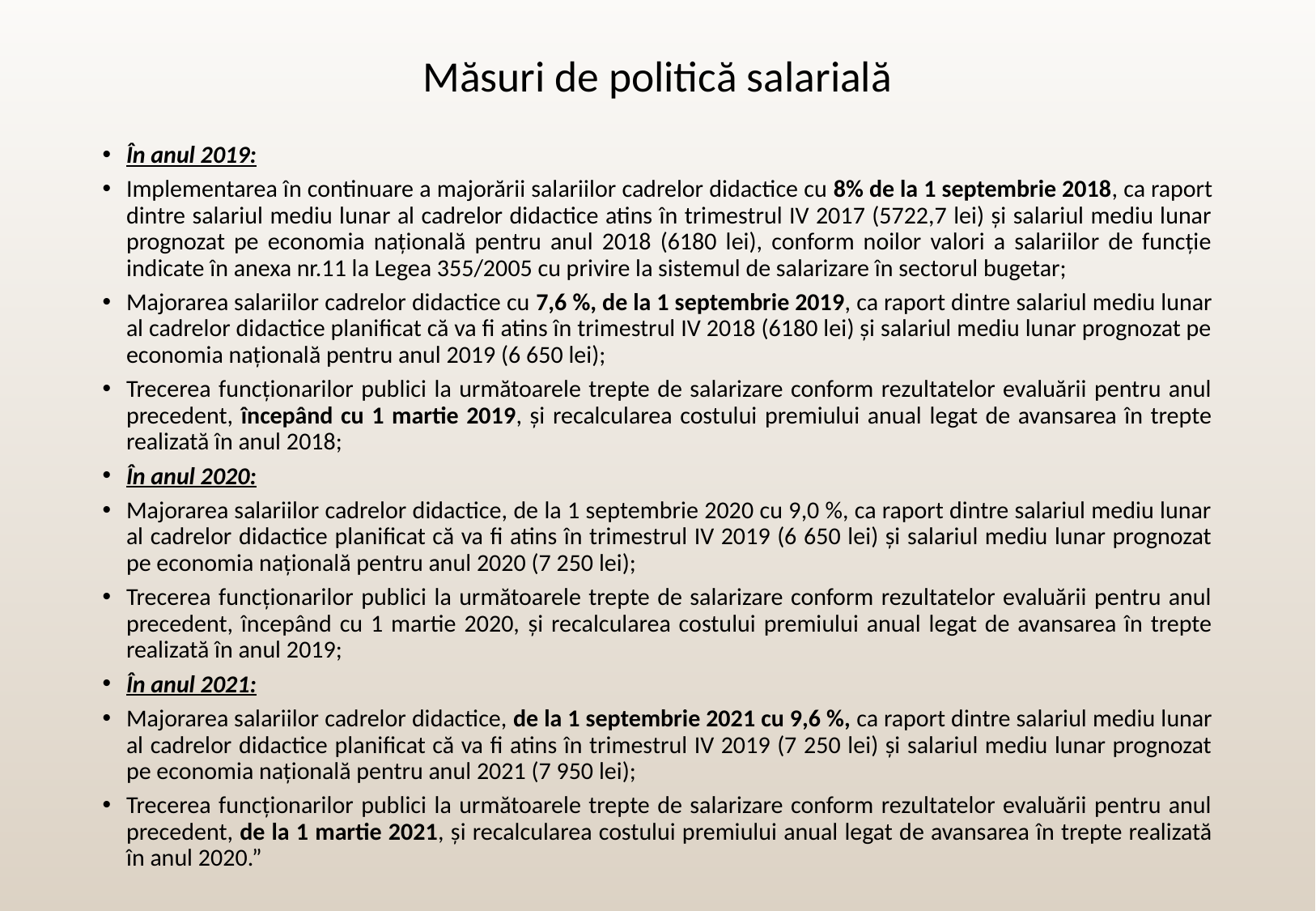

# Măsuri de politică salarială
În anul 2019:
Implementarea în continuare a majorării salariilor cadrelor didactice cu 8% de la 1 septembrie 2018, ca raport dintre salariul mediu lunar al cadrelor didactice atins în trimestrul IV 2017 (5722,7 lei) şi salariul mediu lunar prognozat pe economia națională pentru anul 2018 (6180 lei), conform noilor valori a salariilor de funcție indicate în anexa nr.11 la Legea 355/2005 cu privire la sistemul de salarizare în sectorul bugetar;
Majorarea salariilor cadrelor didactice cu 7,6 %, de la 1 septembrie 2019, ca raport dintre salariul mediu lunar al cadrelor didactice planificat că va fi atins în trimestrul IV 2018 (6180 lei) şi salariul mediu lunar prognozat pe economia națională pentru anul 2019 (6 650 lei);
Trecerea funcționarilor publici la următoarele trepte de salarizare conform rezultatelor evaluării pentru anul precedent, începând cu 1 martie 2019, și recalcularea costului premiului anual legat de avansarea în trepte realizată în anul 2018;
În anul 2020:
Majorarea salariilor cadrelor didactice, de la 1 septembrie 2020 cu 9,0 %, ca raport dintre salariul mediu lunar al cadrelor didactice planificat că va fi atins în trimestrul IV 2019 (6 650 lei) şi salariul mediu lunar prognozat pe economia națională pentru anul 2020 (7 250 lei);
Trecerea funcționarilor publici la următoarele trepte de salarizare conform rezultatelor evaluării pentru anul precedent, începând cu 1 martie 2020, și recalcularea costului premiului anual legat de avansarea în trepte realizată în anul 2019;
În anul 2021:
Majorarea salariilor cadrelor didactice, de la 1 septembrie 2021 cu 9,6 %, ca raport dintre salariul mediu lunar al cadrelor didactice planificat că va fi atins în trimestrul IV 2019 (7 250 lei) şi salariul mediu lunar prognozat pe economia națională pentru anul 2021 (7 950 lei);
Trecerea funcționarilor publici la următoarele trepte de salarizare conform rezultatelor evaluării pentru anul precedent, de la 1 martie 2021, și recalcularea costului premiului anual legat de avansarea în trepte realizată în anul 2020.”